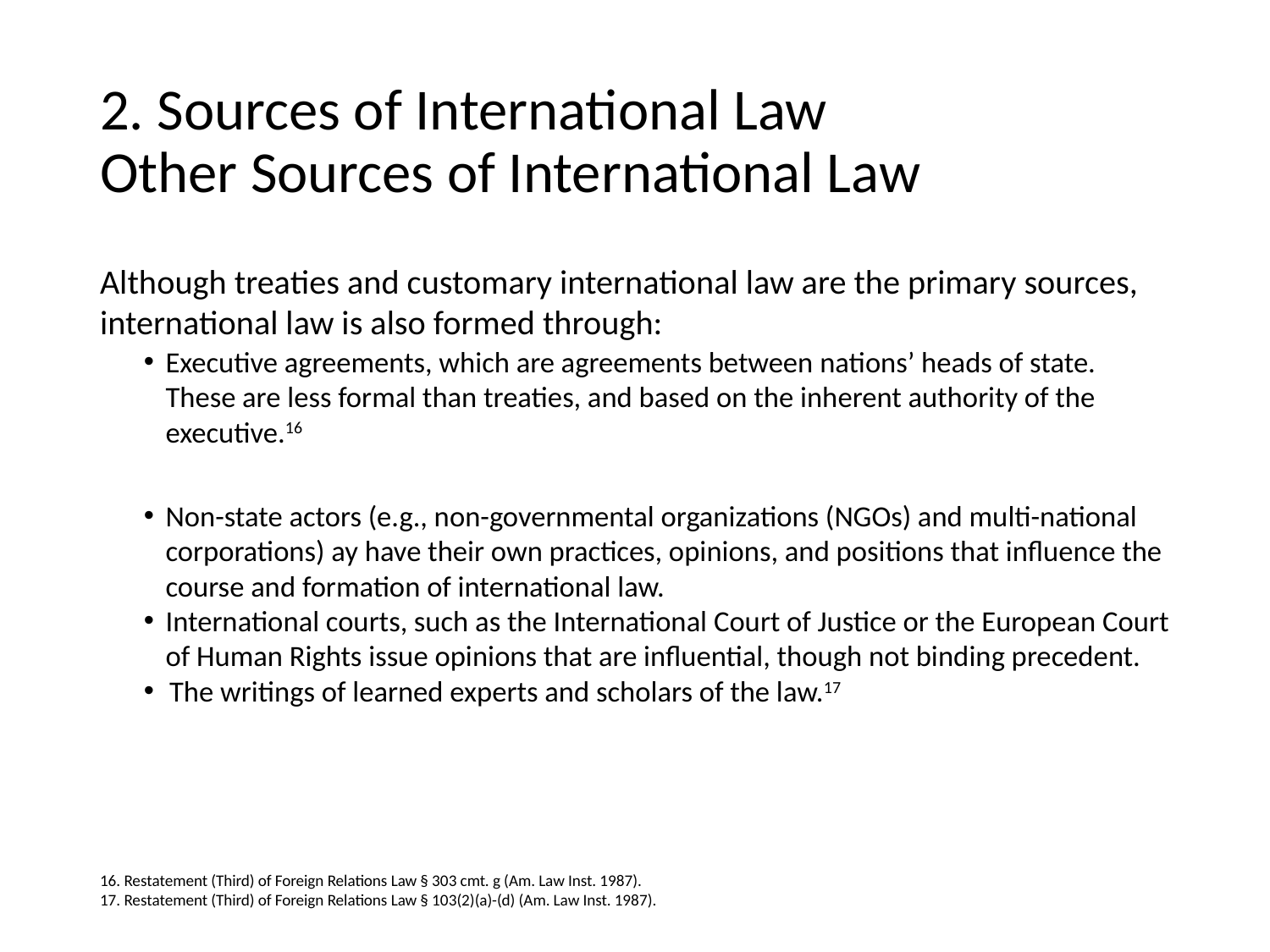

# 2. Sources of International Law Other Sources of International Law
Although treaties and customary international law are the primary sources, international law is also formed through:

Executive agreements, which are agreements between nations’ heads of state.  These are less formal than treaties, and based on the inherent authority of the executive.16

Non-state actors (e.g., non-governmental organizations (NGOs) and multi-national corporations) ay have their own practices, opinions, and positions that influence the course and formation of international law.
International courts, such as the International Court of Justice or the European Court of Human Rights issue opinions that are influential, though not binding precedent.
 The writings of learned experts and scholars of the law.17

16. Restatement (Third) of Foreign Relations Law § 303 cmt. g (Am. Law Inst. 1987).
17. Restatement (Third) of Foreign Relations Law § 103(2)(a)-(d) (Am. Law Inst. 1987).